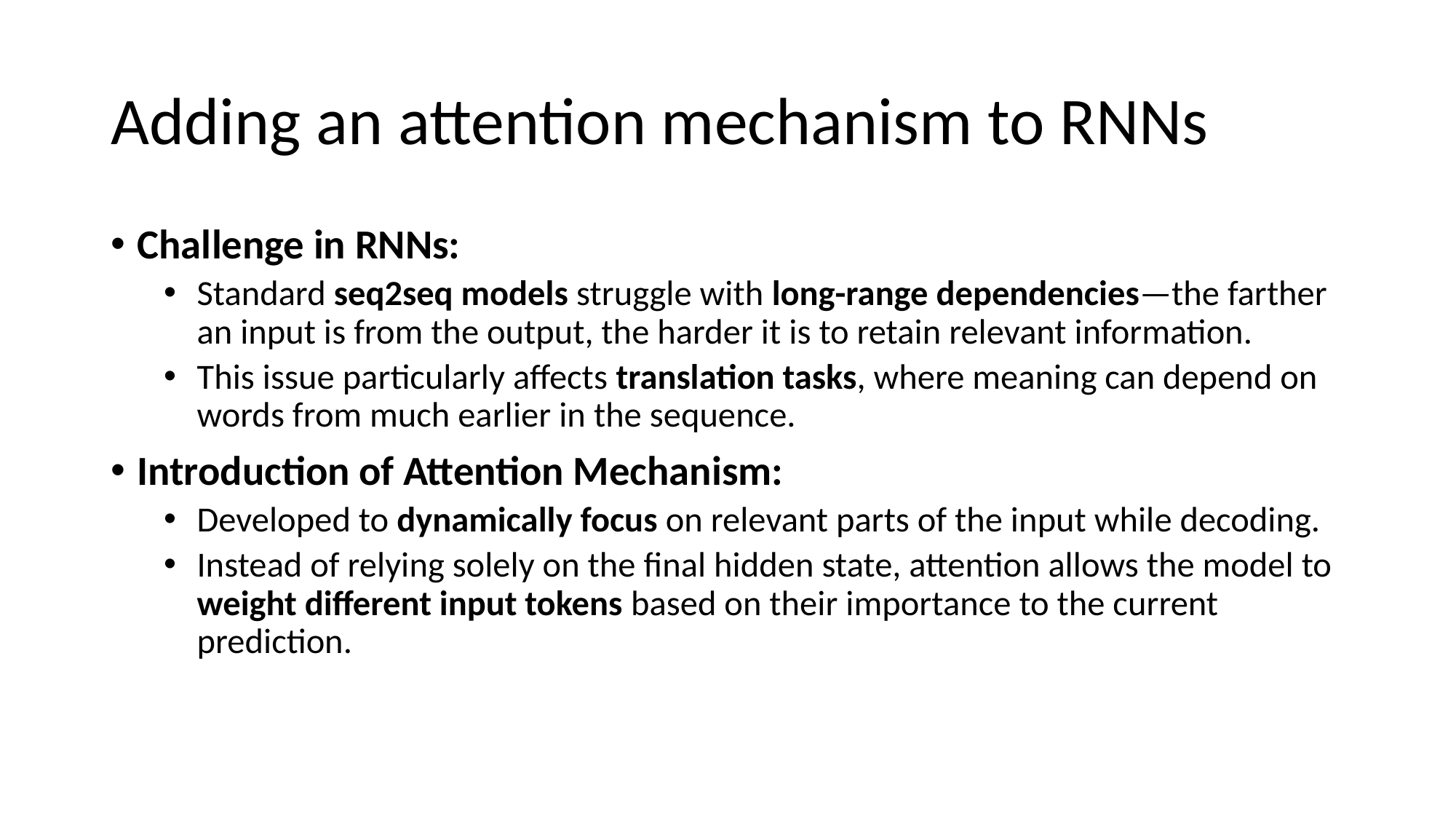

# Adding an attention mechanism to RNNs
Challenge in RNNs:
Standard seq2seq models struggle with long-range dependencies—the farther an input is from the output, the harder it is to retain relevant information.
This issue particularly affects translation tasks, where meaning can depend on words from much earlier in the sequence.
Introduction of Attention Mechanism:
Developed to dynamically focus on relevant parts of the input while decoding.
Instead of relying solely on the final hidden state, attention allows the model to weight different input tokens based on their importance to the current prediction.